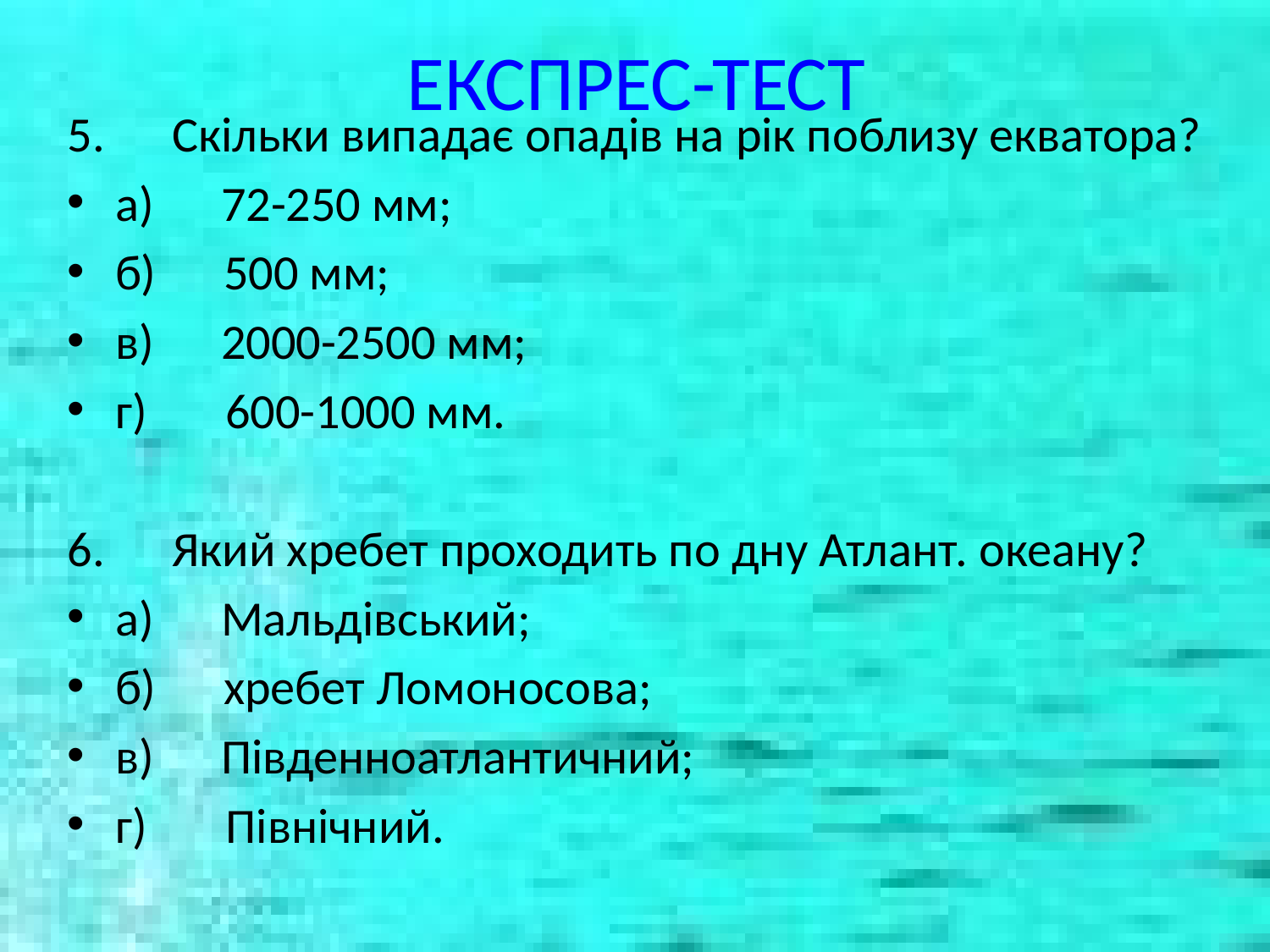

# ЕКСПРЕС-ТЕСТ
5.      Скільки випадає опадів на рік поблизу екватора?
а)      72-250 мм;
б)      500 мм;
в)      2000-2500 мм;
г)       600-1000 мм.

6.      Який хребет проходить по дну Атлант. океану?
а)      Мальдівський;
б)      хребет Ломоносова;
в)      Південноатлантичний;
г)       Північний.